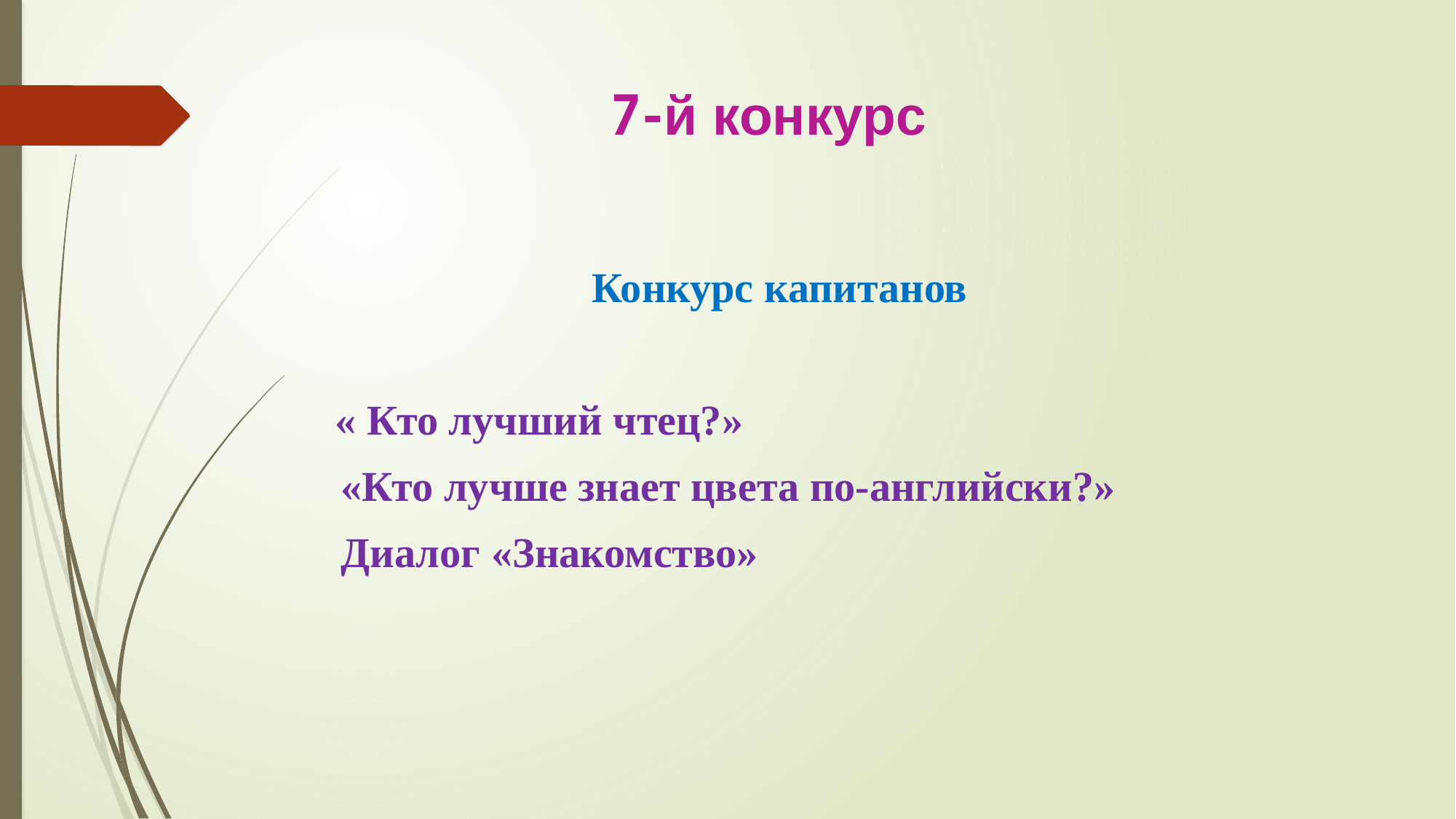

# 7-й конкурс
                       Конкурс капитанов

  « Кто лучший чтец?»
  «Кто лучше знает цвета по-английски?»
  Диалог «Знакомство»